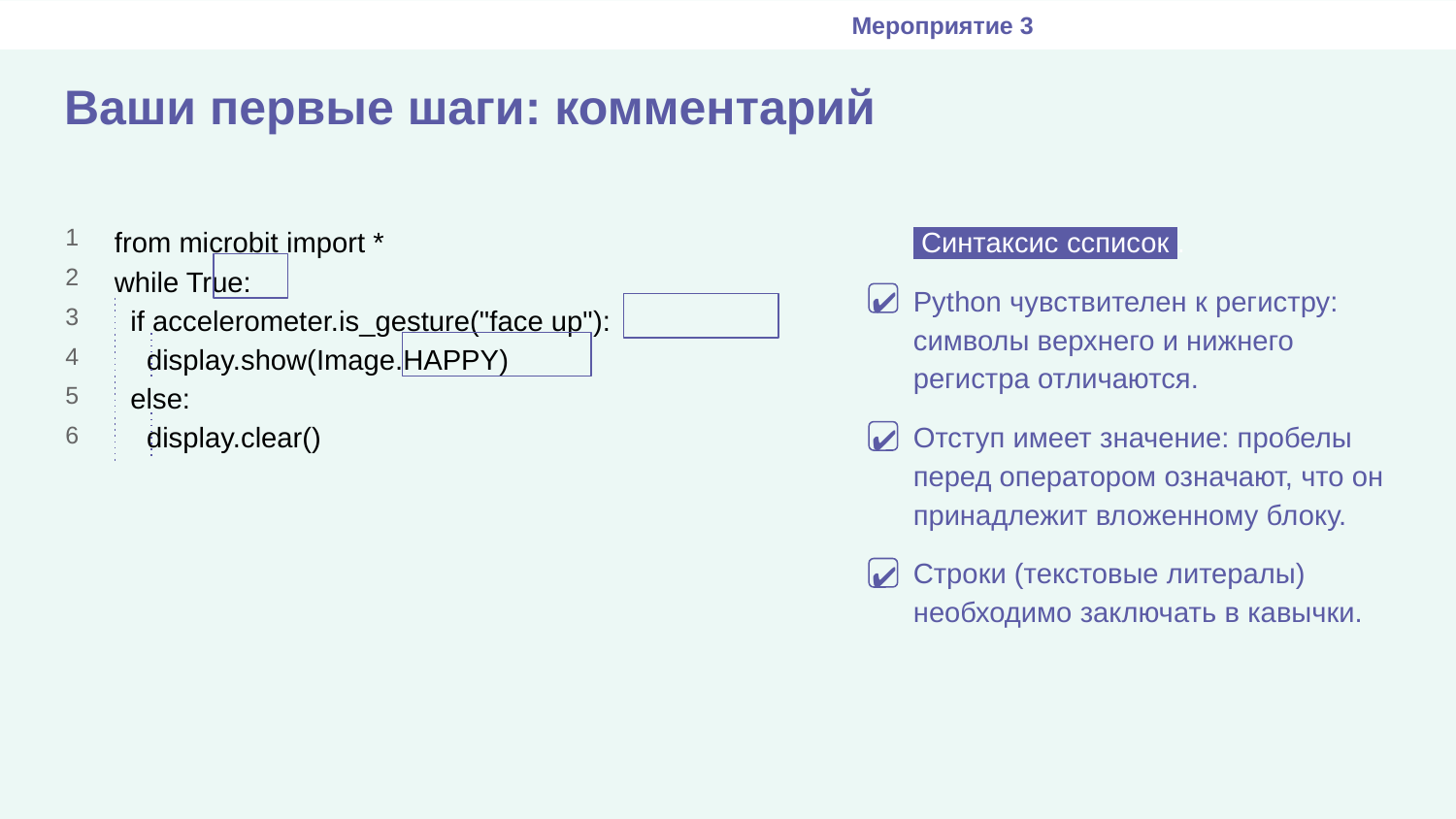

Мероприятие 3
Ваши первые шаги: комментарий
from microbit import *
while True:
  if accelerometer.is_gesture("face up"):
    display.show(Image.HAPPY)
  else:
    display.clear()

 Синтаксис cсписок .
Python чувствителен к регистру: символы верхнего и нижнего регистра отличаются.
Отступ имеет значение: пробелы перед оператором означают, что он принадлежит вложенному блоку.
Строки (текстовые литералы) необходимо заключать в кавычки.
1
2
3
4
5
6

✔

✔

✔